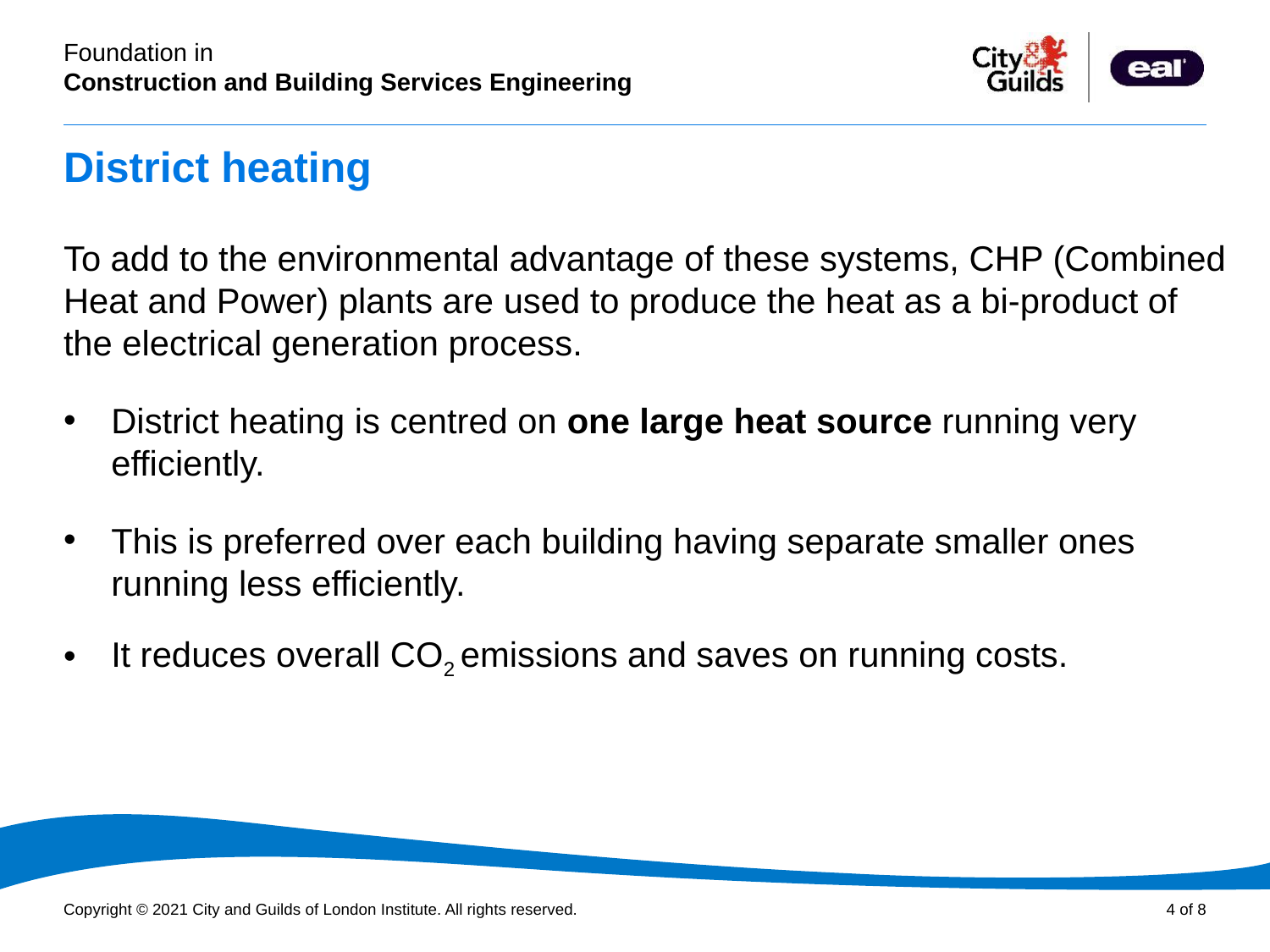

# District heating
To add to the environmental advantage of these systems, CHP (Combined Heat and Power) plants are used to produce the heat as a bi-product of the electrical generation process.
District heating is centred on one large heat source running very efficiently.
This is preferred over each building having separate smaller ones running less efficiently.
It reduces overall CO2 emissions and saves on running costs.